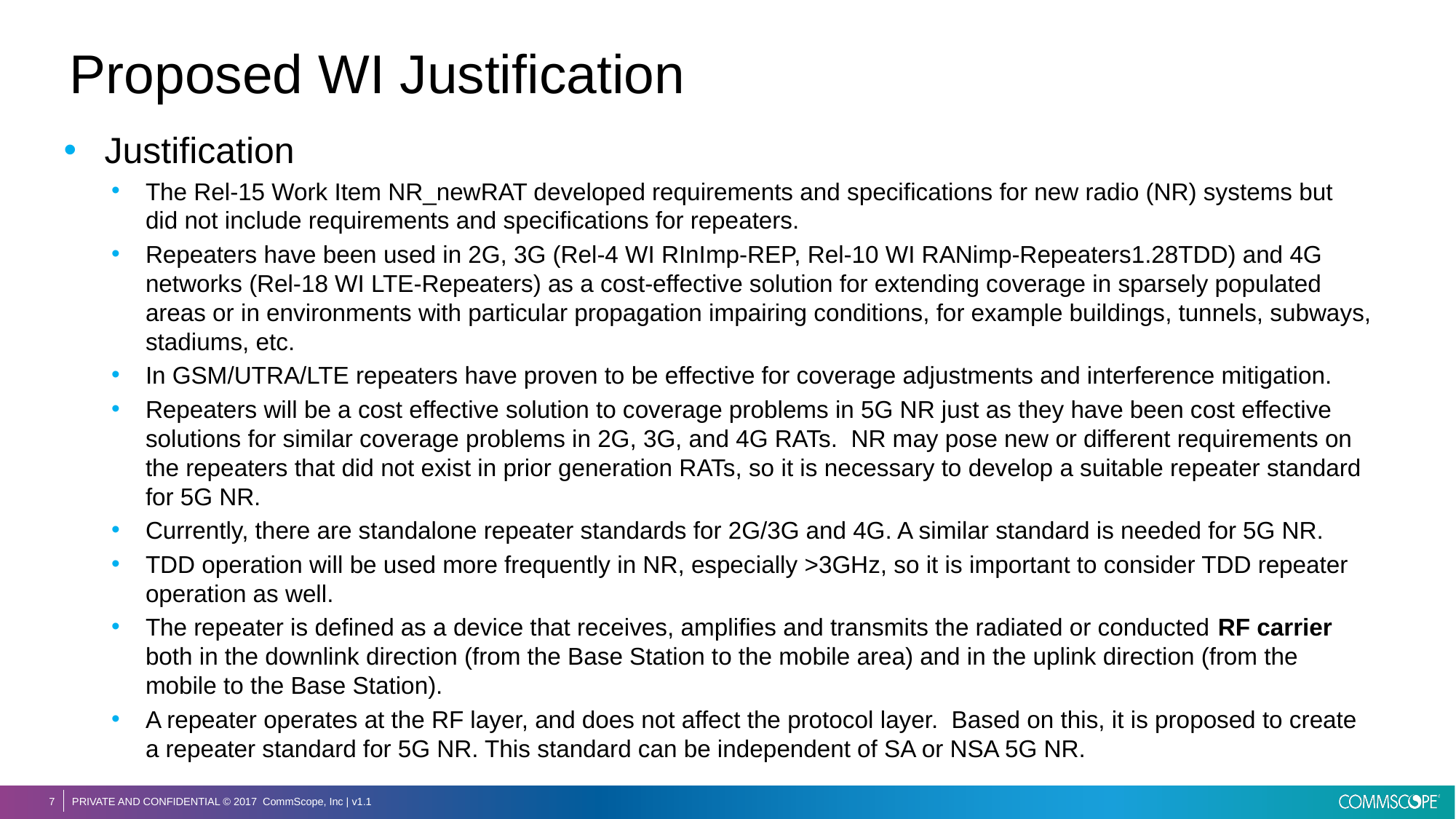

# Proposed WI Justification
Justification
The Rel-15 Work Item NR_newRAT developed requirements and specifications for new radio (NR) systems but did not include requirements and specifications for repeaters.
Repeaters have been used in 2G, 3G (Rel-4 WI RInImp-REP, Rel-10 WI RANimp-Repeaters1.28TDD) and 4G networks (Rel-18 WI LTE-Repeaters) as a cost-effective solution for extending coverage in sparsely populated areas or in environments with particular propagation impairing conditions, for example buildings, tunnels, subways, stadiums, etc.
In GSM/UTRA/LTE repeaters have proven to be effective for coverage adjustments and interference mitigation.
Repeaters will be a cost effective solution to coverage problems in 5G NR just as they have been cost effective solutions for similar coverage problems in 2G, 3G, and 4G RATs.  NR may pose new or different requirements on the repeaters that did not exist in prior generation RATs, so it is necessary to develop a suitable repeater standard for 5G NR.
Currently, there are standalone repeater standards for 2G/3G and 4G. A similar standard is needed for 5G NR.
TDD operation will be used more frequently in NR, especially >3GHz, so it is important to consider TDD repeater operation as well.
The repeater is defined as a device that receives, amplifies and transmits the radiated or conducted RF carrier both in the downlink direction (from the Base Station to the mobile area) and in the uplink direction (from the mobile to the Base Station).
A repeater operates at the RF layer, and does not affect the protocol layer.  Based on this, it is proposed to create a repeater standard for 5G NR. This standard can be independent of SA or NSA 5G NR.